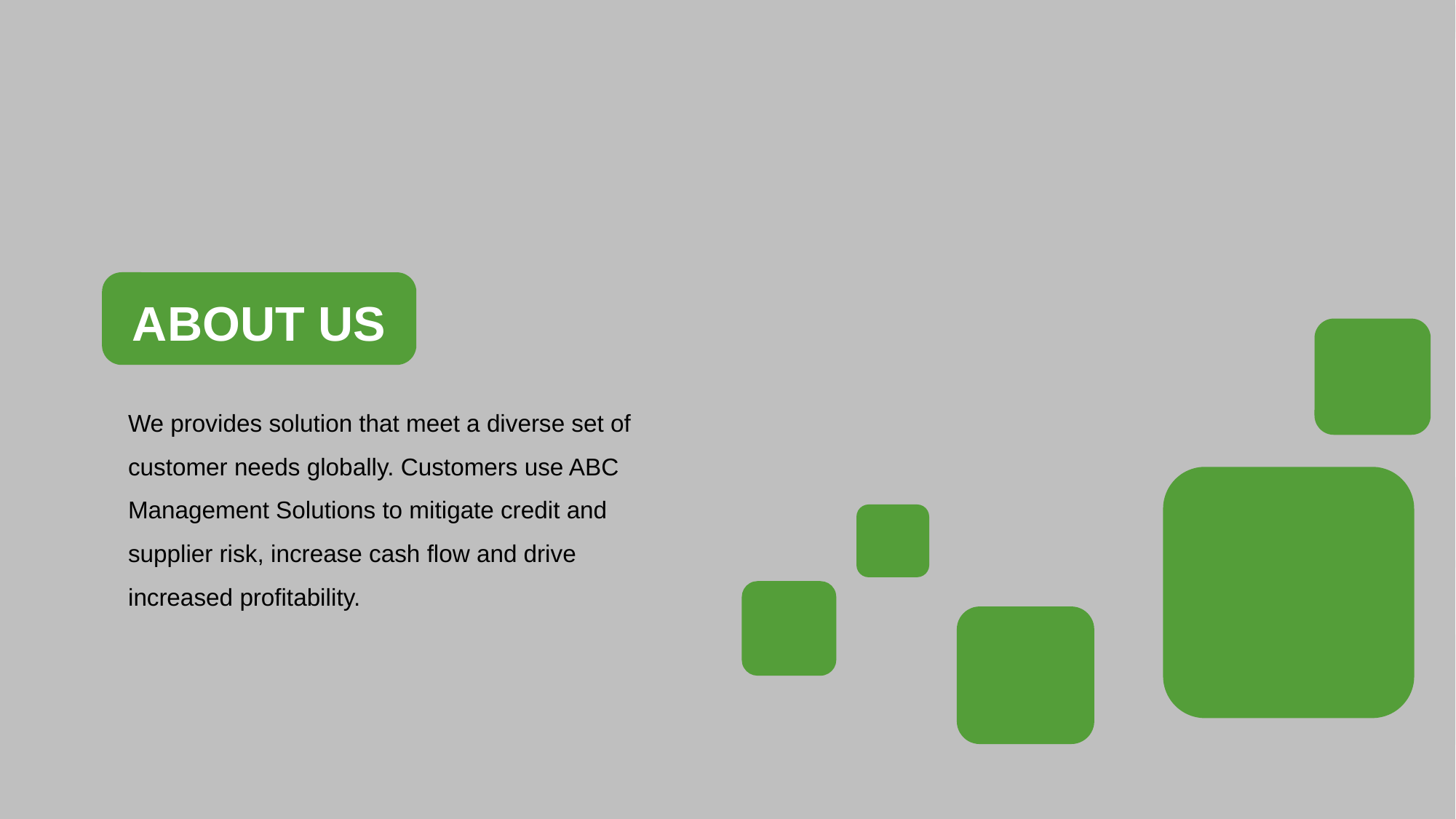

# ABOUT US

We provides solution that meet a diverse set of customer needs globally. Customers use ABC Management Solutions to mitigate credit and supplier risk, increase cash flow and drive increased profitability.